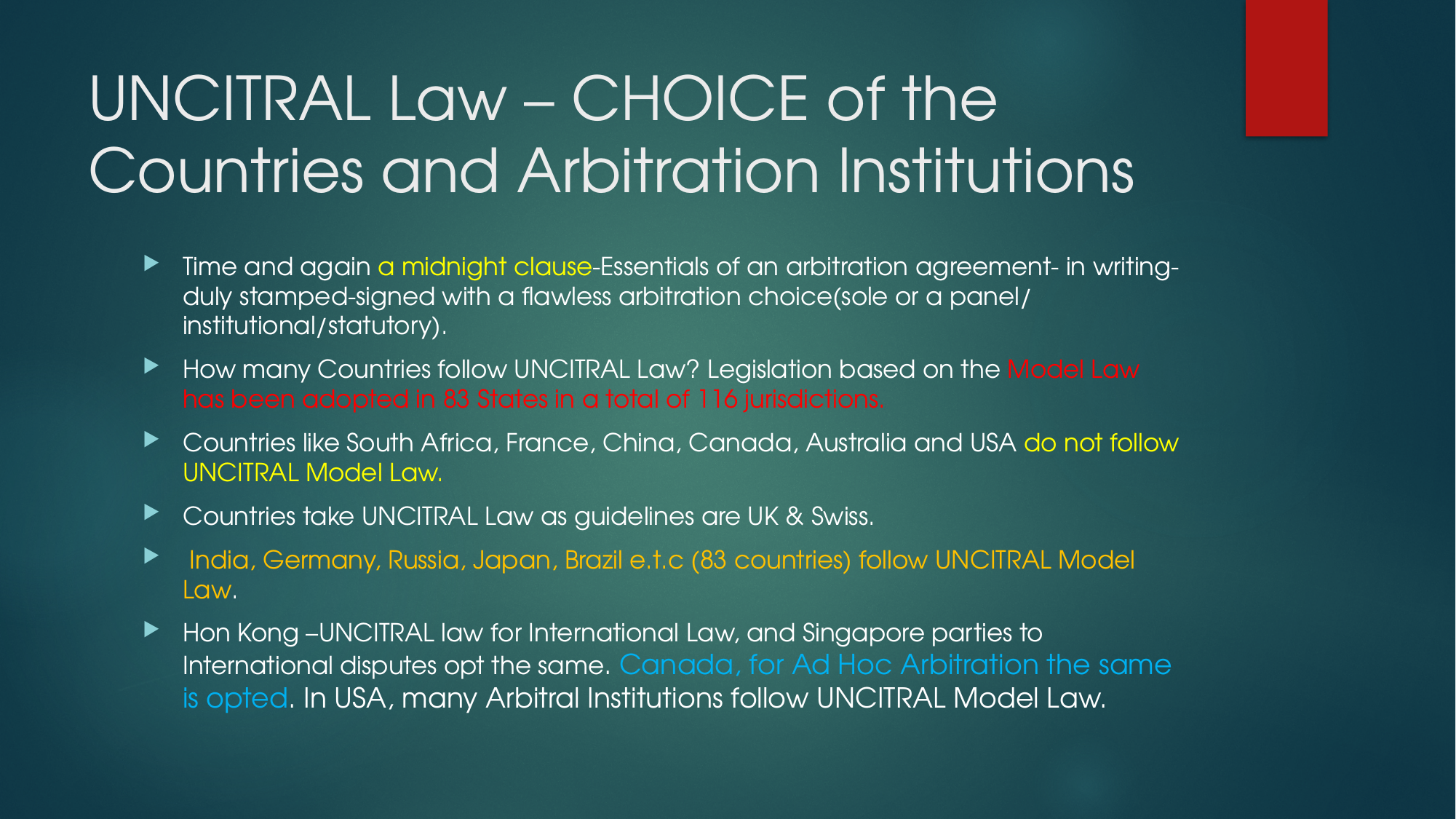

# UNCITRAL Law – CHOICE of the Countries and Arbitration Institutions
Time and again a midnight clause-Essentials of an arbitration agreement- in writing- duly stamped-signed with a flawless arbitration choice(sole or a panel/ institutional/statutory).
How many Countries follow UNCITRAL Law? Legislation based on the Model Law has been adopted in 83 States in a total of 116 jurisdictions.
Countries like South Africa, France, China, Canada, Australia and USA do not follow UNCITRAL Model Law.
Countries take UNCITRAL Law as guidelines are UK & Swiss.
 India, Germany, Russia, Japan, Brazil e.t.c (83 countries) follow UNCITRAL Model Law.
Hon Kong –UNCITRAL law for International Law, and Singapore parties to International disputes opt the same. Canada, for Ad Hoc Arbitration the same is opted. In USA, many Arbitral Institutions follow UNCITRAL Model Law.